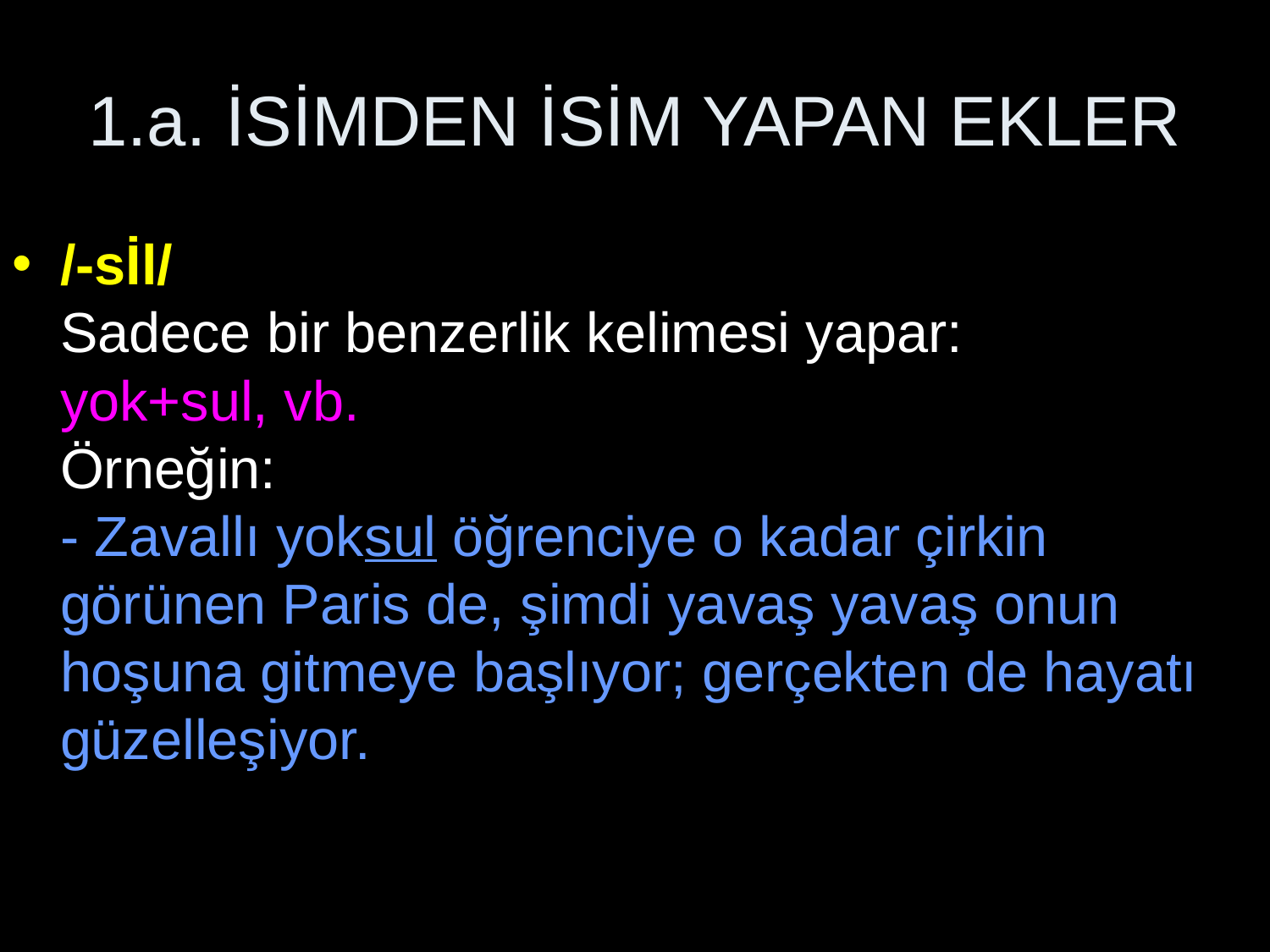

# 1.a. İSİMDEN İSİM YAPAN EKLER
/-sİl/
Sadece bir benzerlik kelimesi yapar:
yok+sul, vb.
Örneğin:
- Zavallı yoksul öğrenciye o kadar çirkin görünen Paris de, şimdi yavaş yavaş onun hoşuna gitmeye başlıyor; gerçekten de hayatı güzelleşiyor.